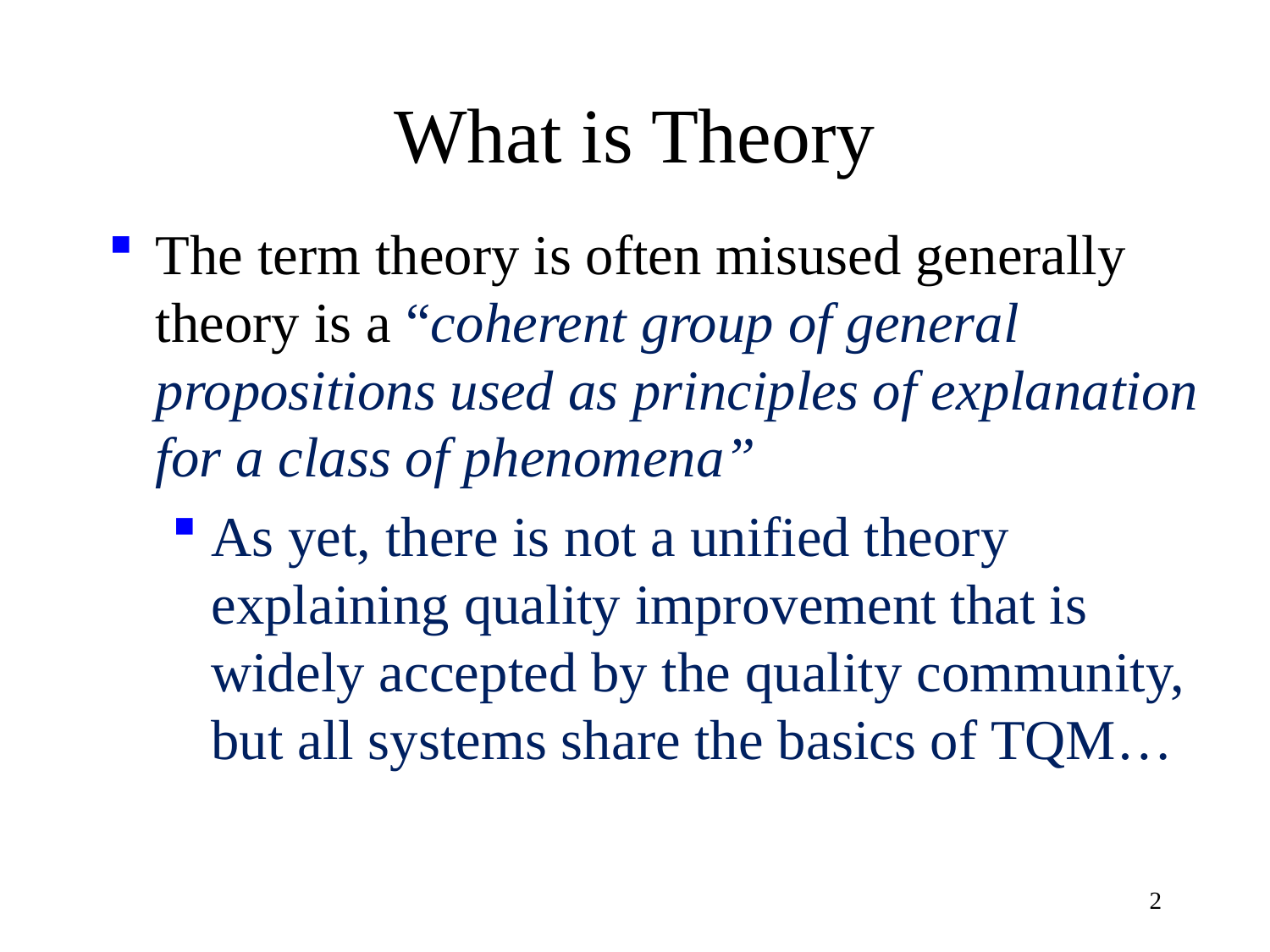

# What is Theory
The term theory is often misused generally theory is a “coherent group of general propositions used as principles of explanation for a class of phenomena”
As yet, there is not a unified theory explaining quality improvement that is widely accepted by the quality community, but all systems share the basics of TQM…
2